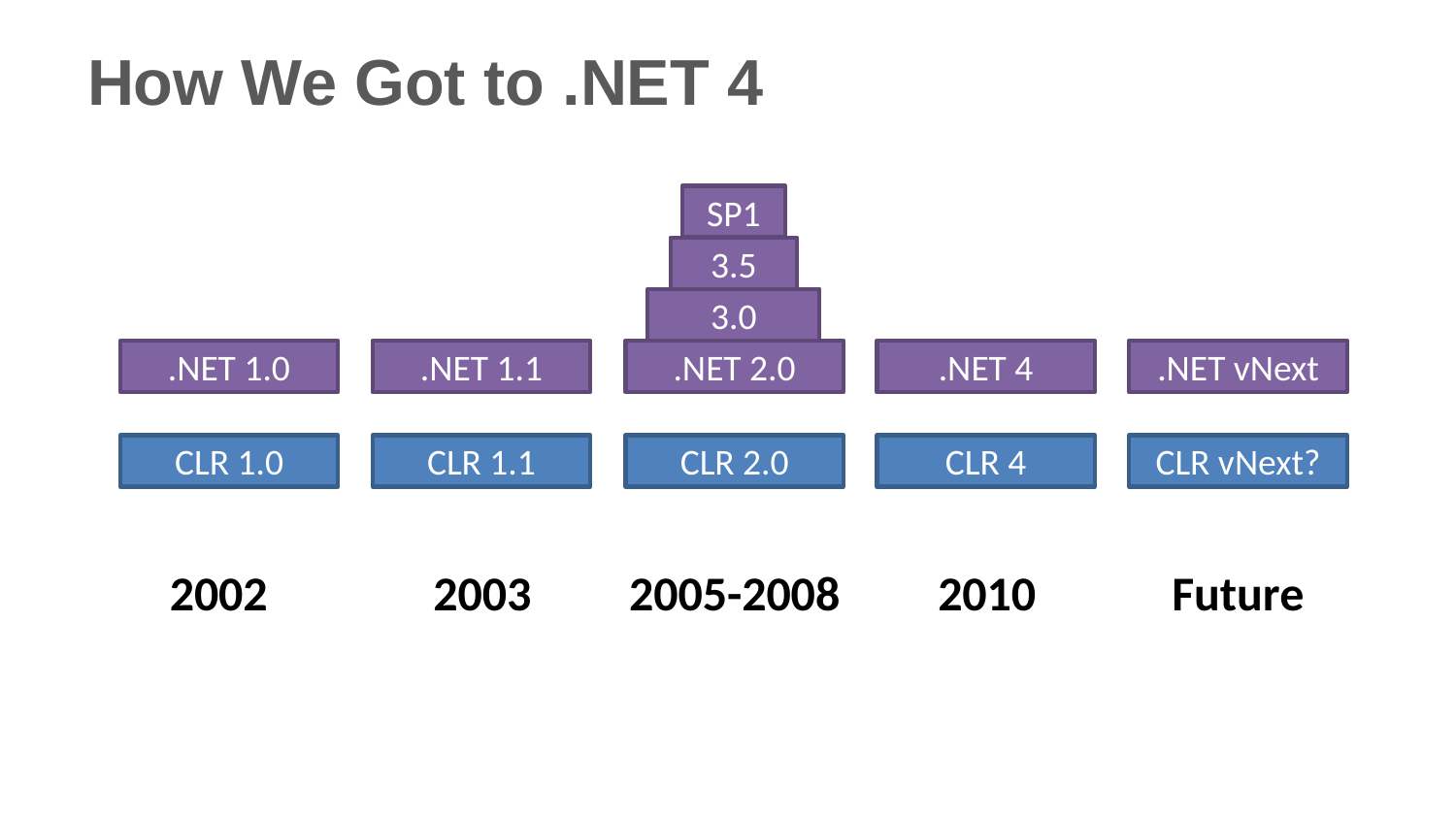

# How We Got to .NET 4
SP1
3.5
3.0
.NET vNext
CLR vNext?
Future
.NET 1.0
CLR 1.0
2002
.NET 1.1
CLR 1.1
2003
.NET 2.0
CLR 2.0
2005-2008
.NET 4
CLR 4
2010